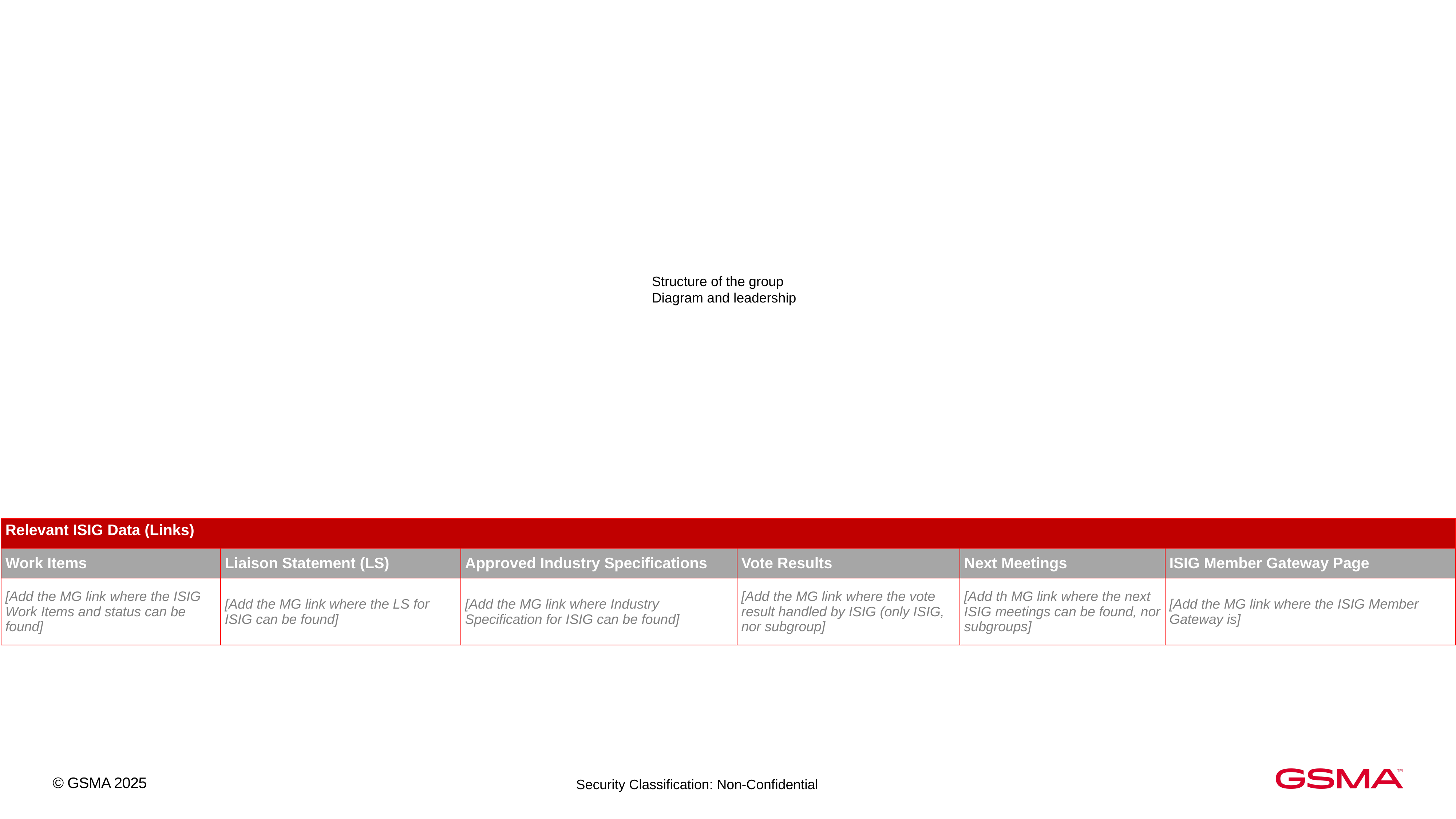

Structure of the group
Diagram and leadership
| Relevant ISIG Data (Links) |  |  |  |  |  |
| --- | --- | --- | --- | --- | --- |
| Work Items | Liaison Statement (LS) | Approved Industry Specifications | Vote Results | Next Meetings | ISIG Member Gateway Page |
| [Add the MG link where the ISIG Work Items and status can be found] | [Add the MG link where the LS for ISIG can be found] | [Add the MG link where Industry Specification for ISIG can be found] | [Add the MG link where the vote result handled by ISIG (only ISIG, nor subgroup] | [Add th MG link where the next ISIG meetings can be found, nor subgroups] | [Add the MG link where the ISIG Member Gateway is] |
© GSMA 2025
Security Classification: Non-Confidential